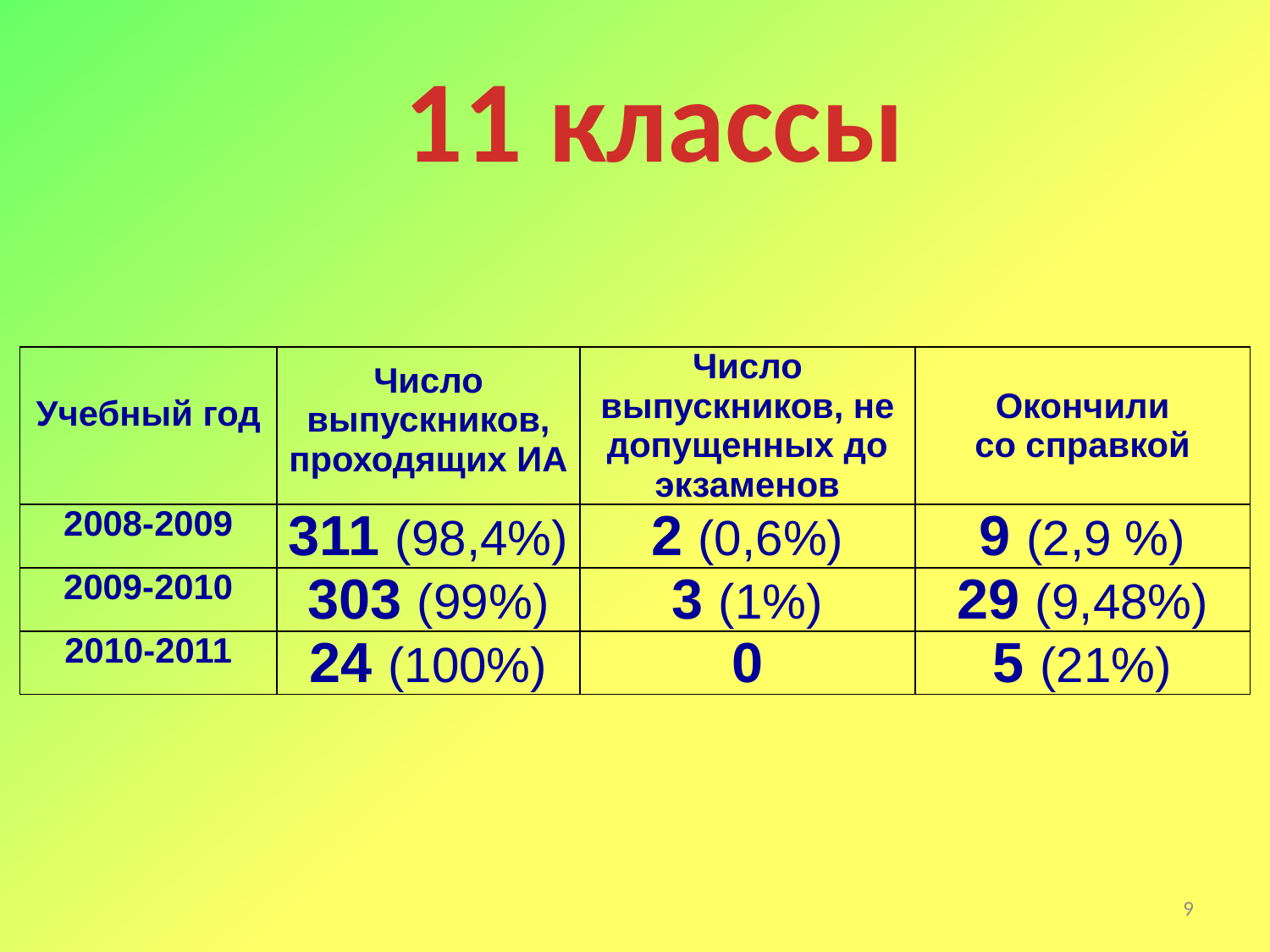

11 классы
| Учебный год | Число выпускников, проходящих ИА | Число выпускников, не допущенных до экзаменов | Окончили со справкой |
| --- | --- | --- | --- |
| 2008-2009 | 311 (98,4%) | 2 (0,6%) | 9 (2,9 %) |
| 2009-2010 | 303 (99%) | 3 (1%) | 29 (9,48%) |
| 2010-2011 | 24 (100%) | 0 | 5 (21%) |
9